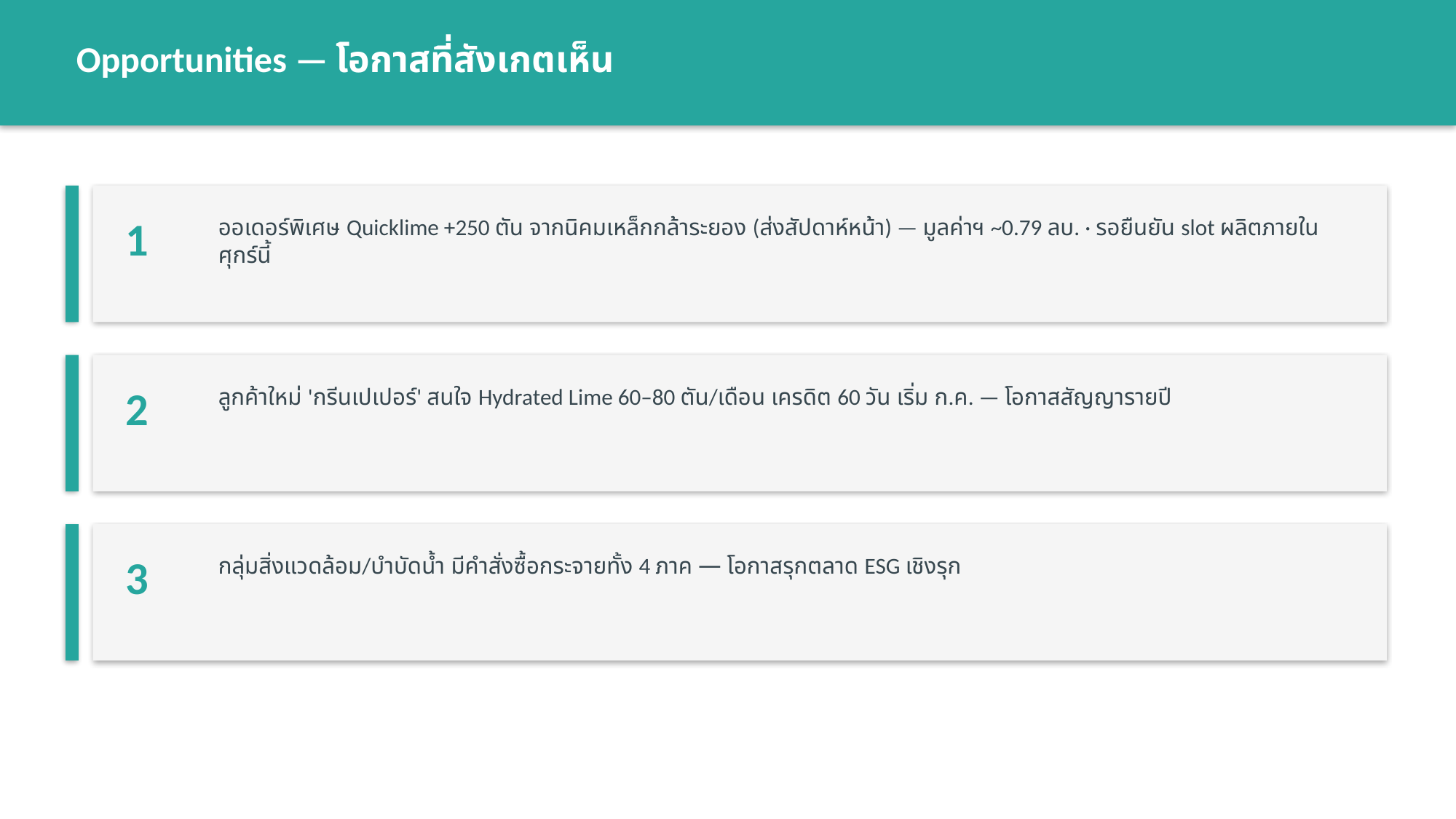

Opportunities — โอกาสที่สังเกตเห็น

1
ออเดอร์พิเศษ Quicklime +250 ตัน จากนิคมเหล็กกล้าระยอง (ส่งสัปดาห์หน้า) — มูลค่าฯ ~0.79 ลบ. · รอยืนยัน slot ผลิตภายในศุกร์นี้

2
ลูกค้าใหม่ 'กรีนเปเปอร์' สนใจ Hydrated Lime 60–80 ตัน/เดือน เครดิต 60 วัน เริ่ม ก.ค. — โอกาสสัญญารายปี

3
กลุ่มสิ่งแวดล้อม/บำบัดน้ำ มีคำสั่งซื้อกระจายทั้ง 4 ภาค — โอกาสรุกตลาด ESG เชิงรุก